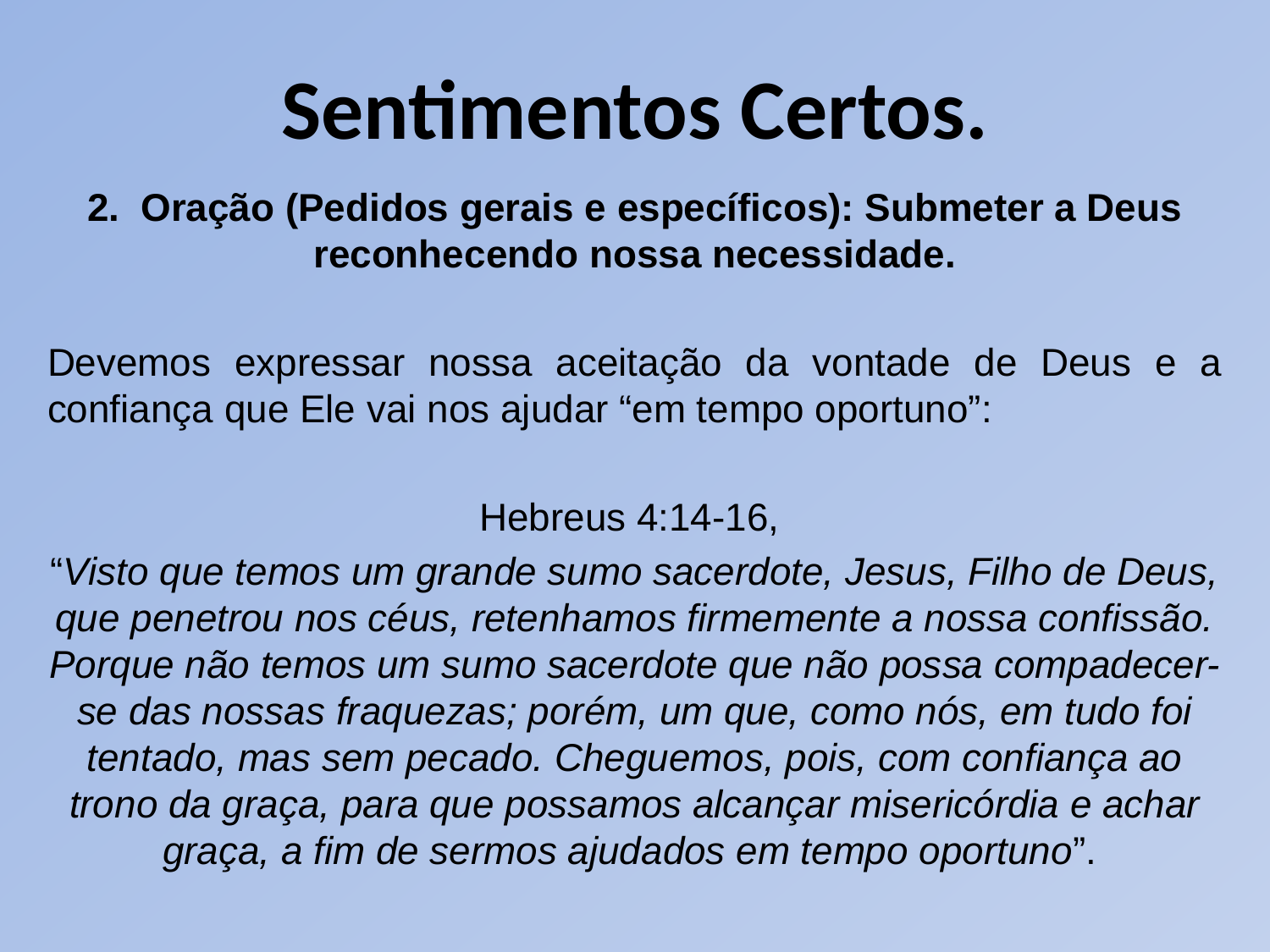

Sentimentos Certos.
2.  Oração (Pedidos gerais e específicos): Submeter a Deus reconhecendo nossa necessidade.

Devemos expressar nossa aceitação da vontade de Deus e a confiança que Ele vai nos ajudar “em tempo oportuno”:

Hebreus 4:14-16,
“Visto que temos um grande sumo sacerdote, Jesus, Filho de Deus, que penetrou nos céus, retenhamos firmemente a nossa confissão. Porque não temos um sumo sacerdote que não possa compadecer-se das nossas fraquezas; porém, um que, como nós, em tudo foi tentado, mas sem pecado. Cheguemos, pois, com confiança ao trono da graça, para que possamos alcançar misericórdia e achar graça, a fim de sermos ajudados em tempo oportuno”.